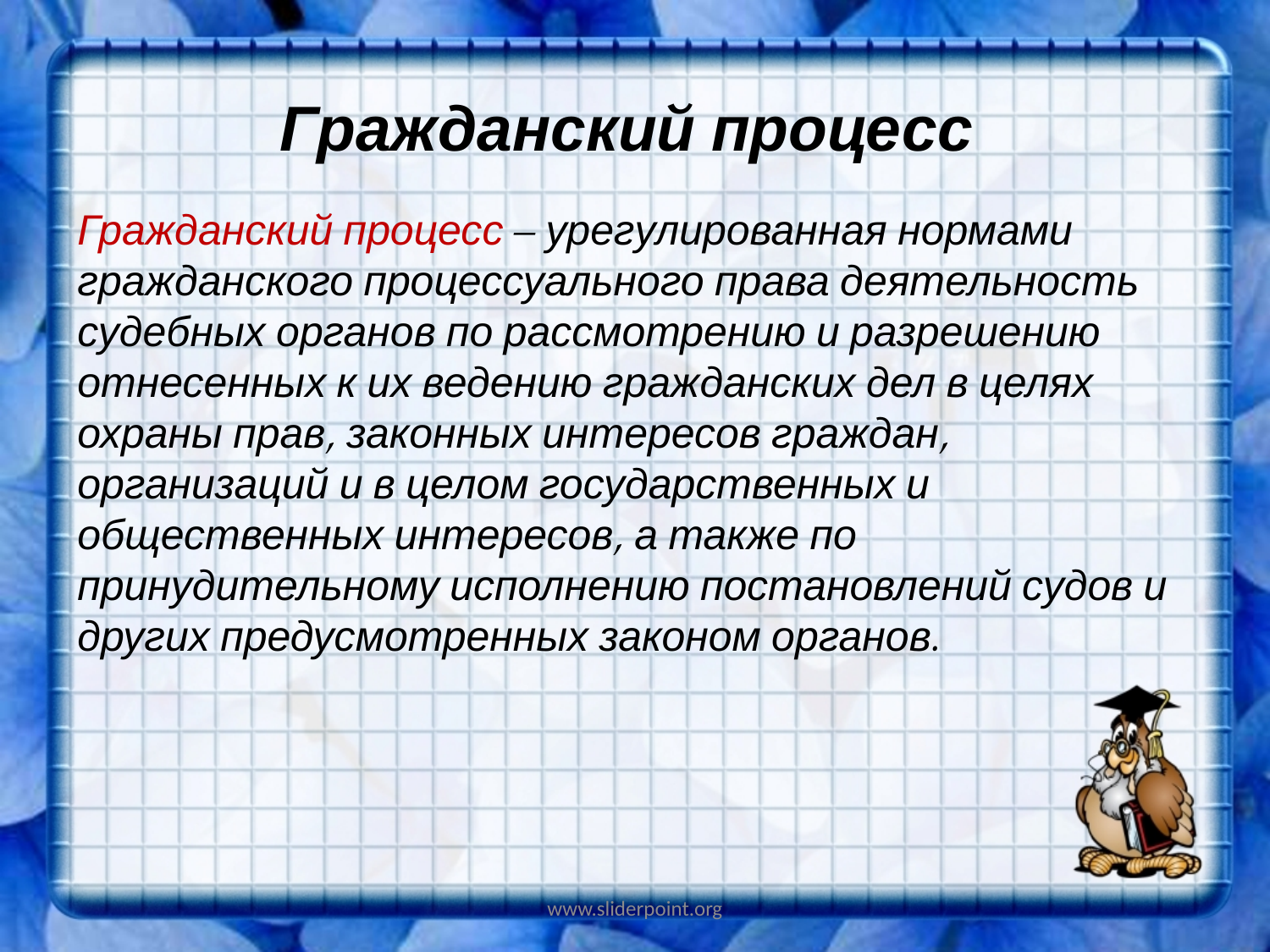

# Гражданский процесс
Гражданский процесс – урегулированная нормами гражданского процессуального права деятельность судебных органов по рассмотрению и разрешению отнесенных к их ведению гражданских дел в целях охраны прав, законных интересов граждан, организаций и в целом государственных и общественных интересов, а также по принудительному исполнению постановлений судов и других предусмотренных законом органов.
www.sliderpoint.org